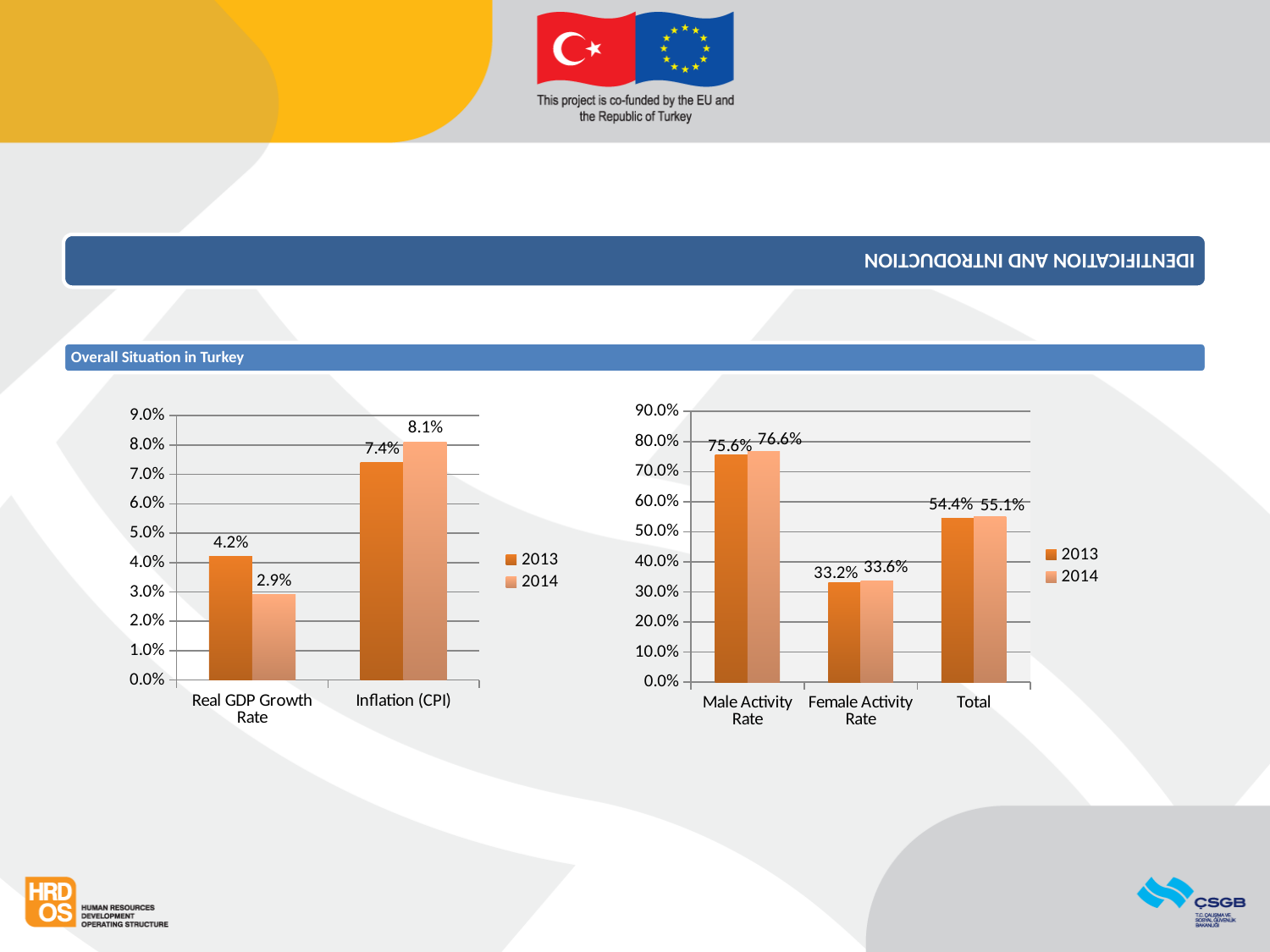

IDENTIFICATION AND INTRODUCTION
Overall Situation in Turkey

### Chart

| Category | 2013 | 2014 |
|---|---|---|
| Real GDP Growth Rate | 0.042 | 0.029 |
| Inflation (CPI) | 0.074 | 0.081 |

### Chart

| Category | 2013 | 2014 |
|---|---|---|
| Male Activity Rate | 0.756 | 0.766 |
| Female Activity Rate | 0.332 | 0.336 |
| Total | 0.544 | 0.551 |